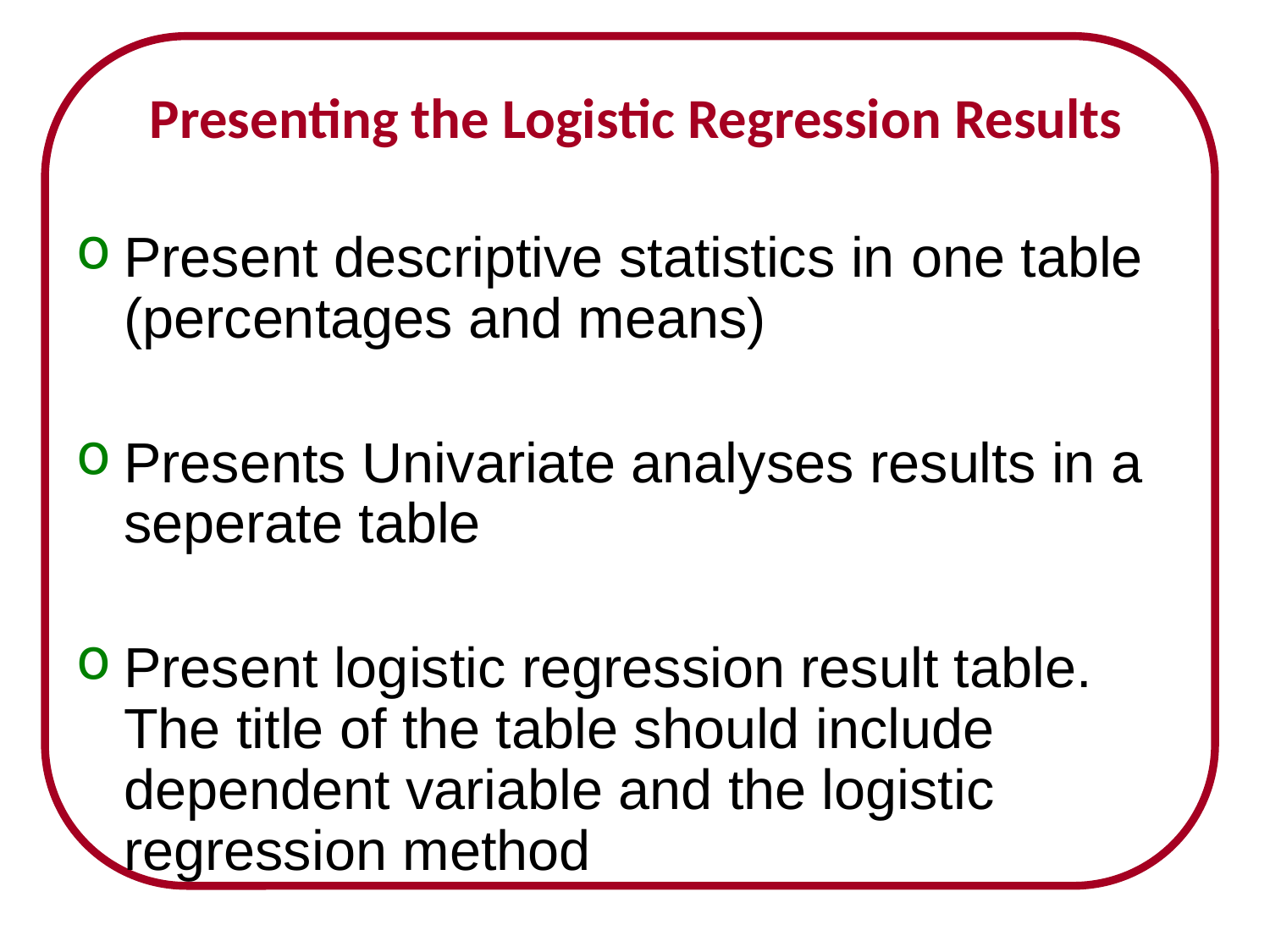

# Presenting the Logistic Regression Results
Present descriptive statistics in one table (percentages and means)

Presents Univariate analyses results in a seperate table

Present logistic regression result table. The title of the table should include dependent variable and the logistic regression method